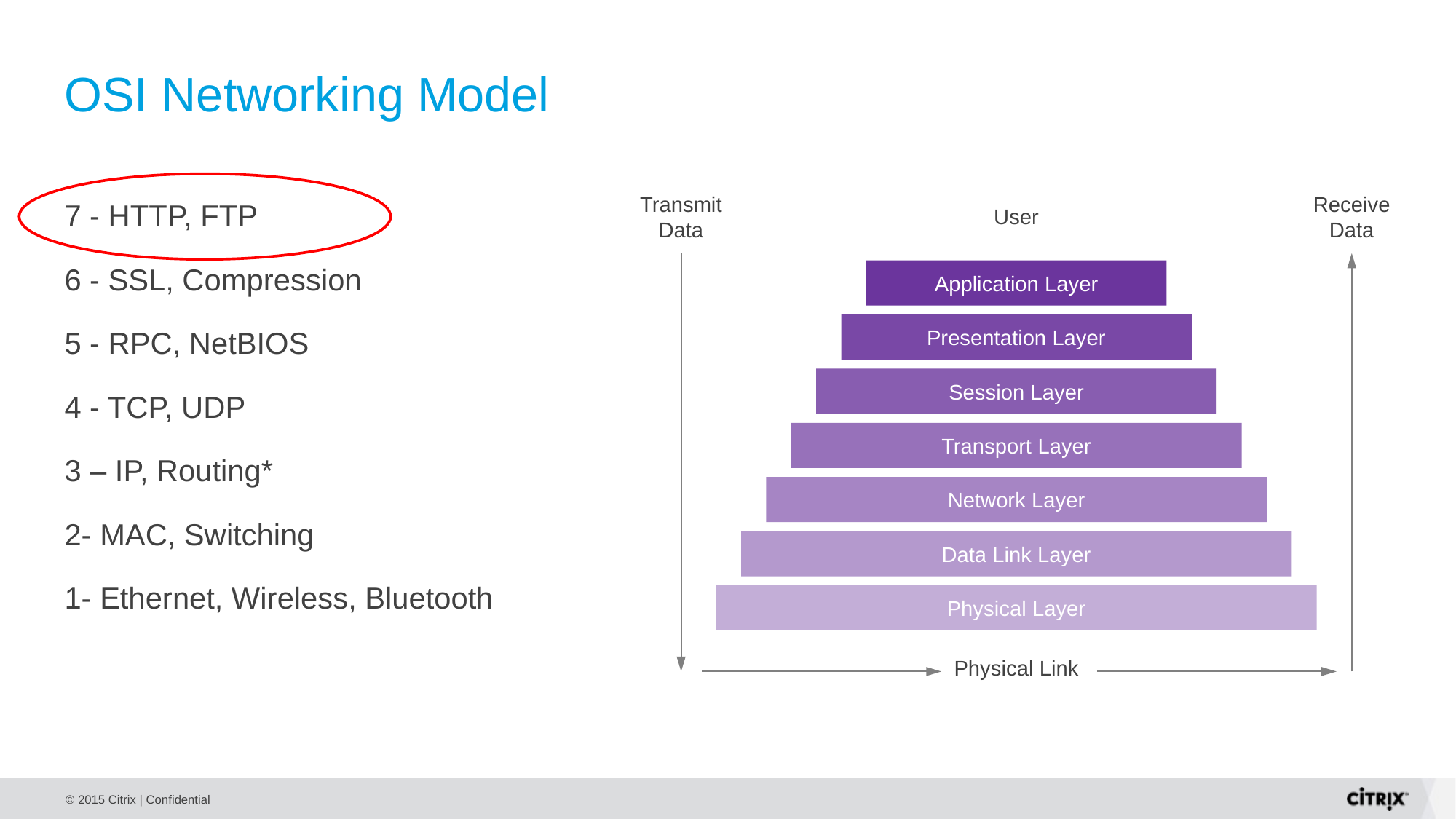

# OSI Networking Model

Transmit
Data
Receive
Data
7 - HTTP, FTP
6 - SSL, Compression
5 - RPC, NetBIOS
4 - TCP, UDP
3 – IP, Routing*
2- MAC, Switching
1- Ethernet, Wireless, Bluetooth

User
Application Layer
Presentation Layer
Session Layer
Transport Layer
Network Layer
Data Link Layer
Physical Layer
Physical Link